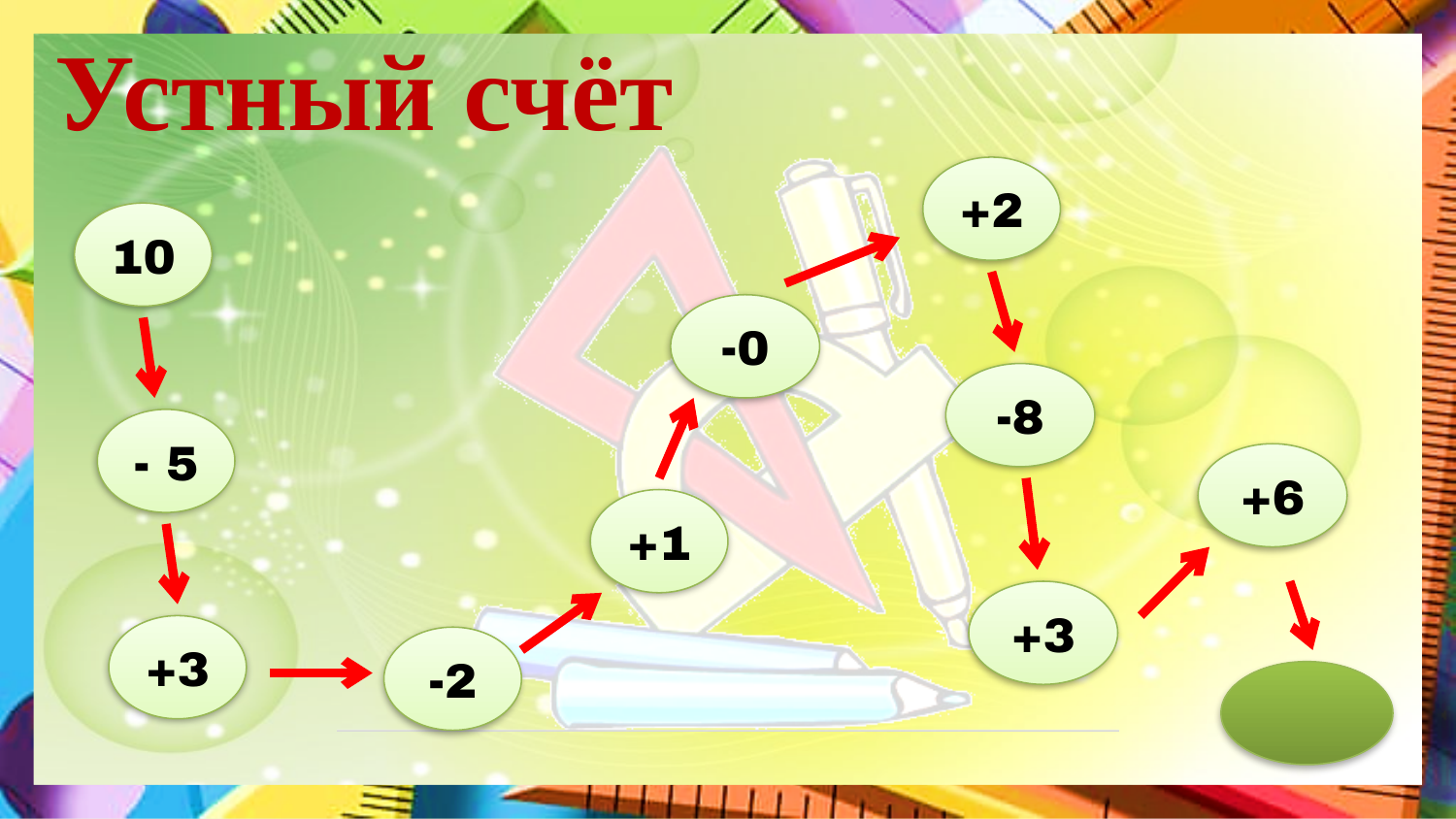

# Устный счёт
+2
10
-0
-8
- 5
+6
+1
+3
+3
-2